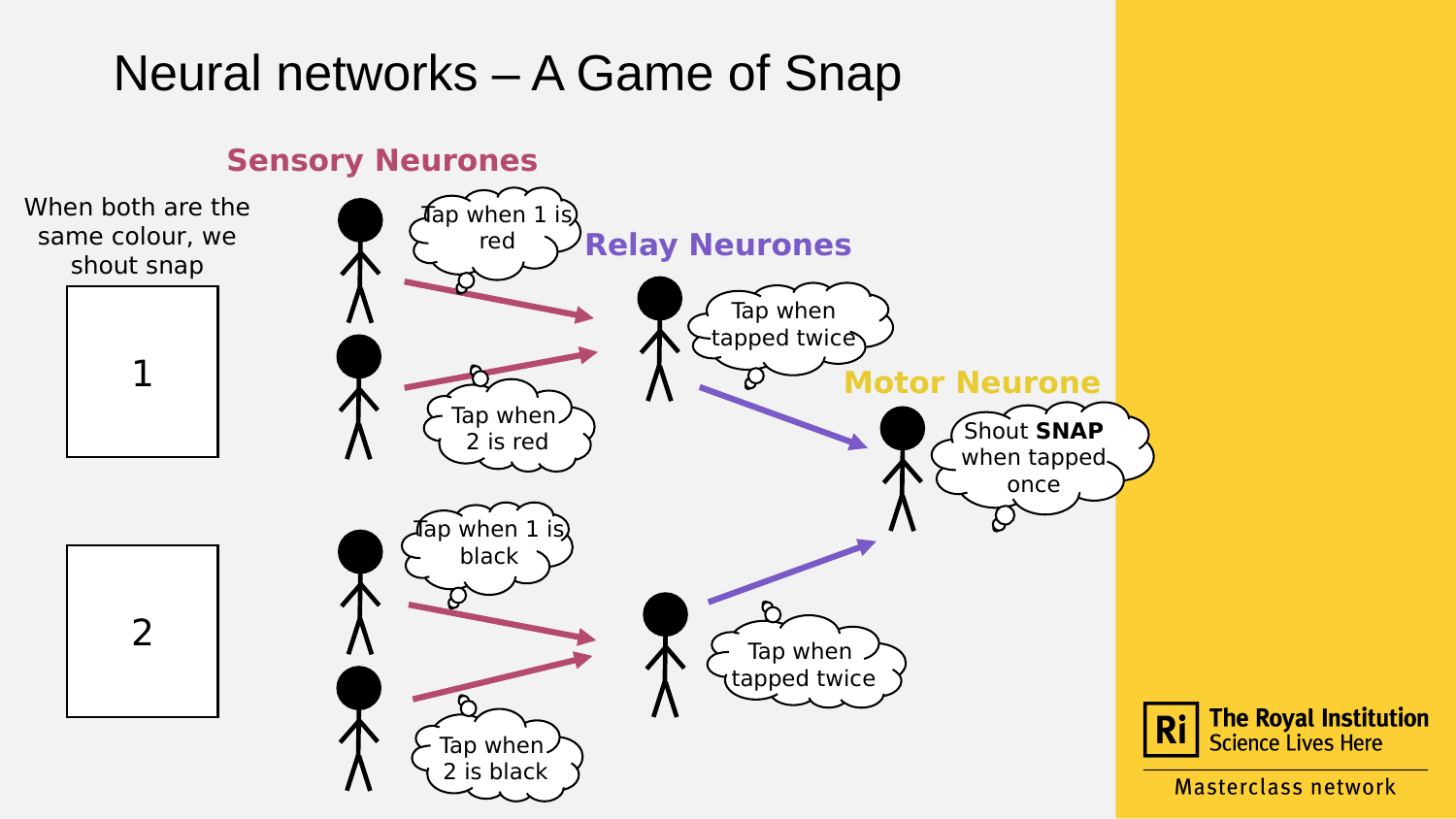

# Neural networks – A Game of Snap
Sensory Neurones
When both are the same colour, we shout snap

Tap when 1 is red

Relay Neurones

Tap when tapped twice
1

Motor Neurone

Tap when
 2 is red

Shout SNAP when tapped once

Tap when 1 is black

2

Tap when
 tapped twice

Tap when
 2 is black